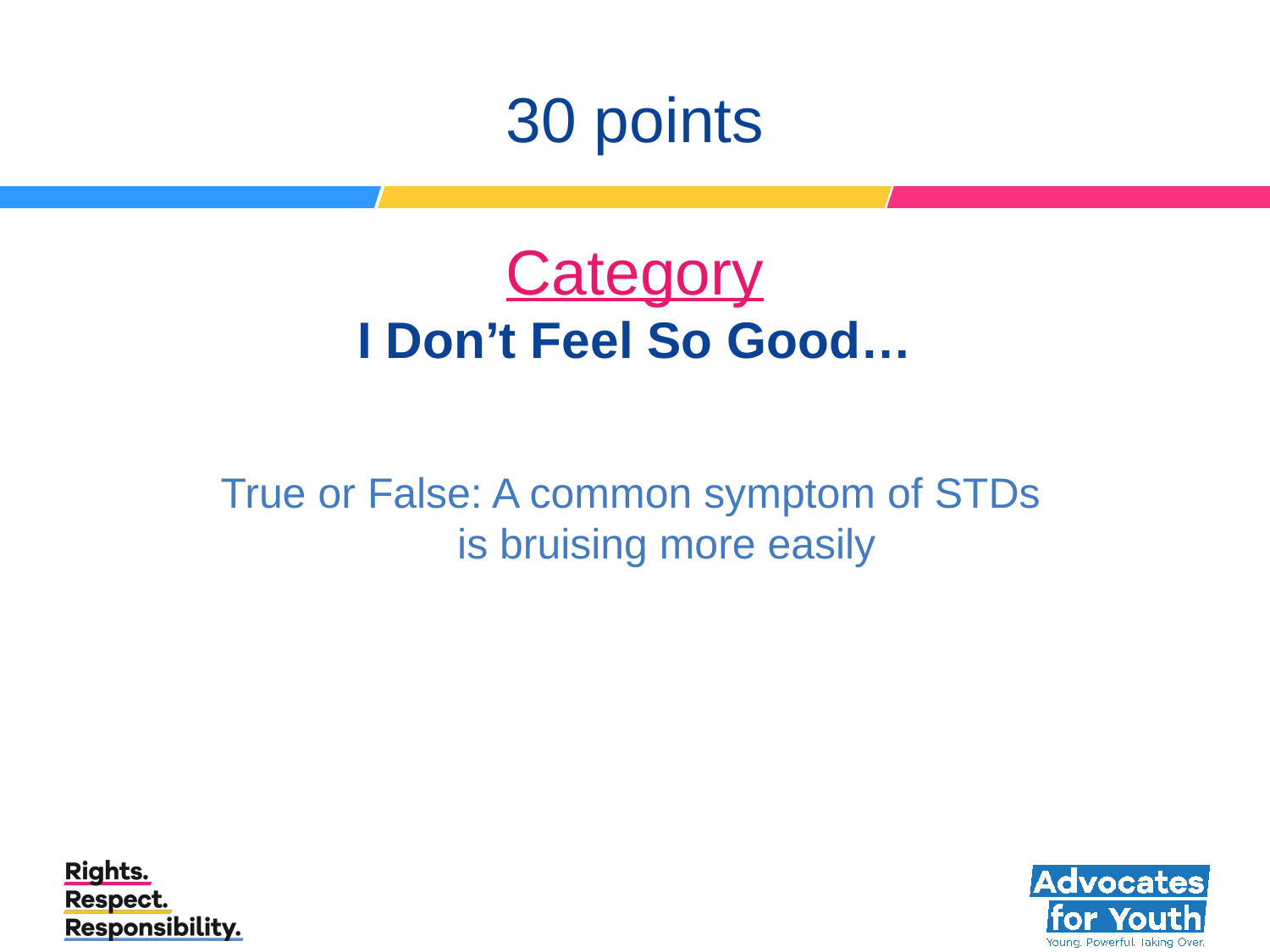

# 30 points Category I Don’t Feel So Good…
True or False: A common symptom of STDs
is bruising more easily